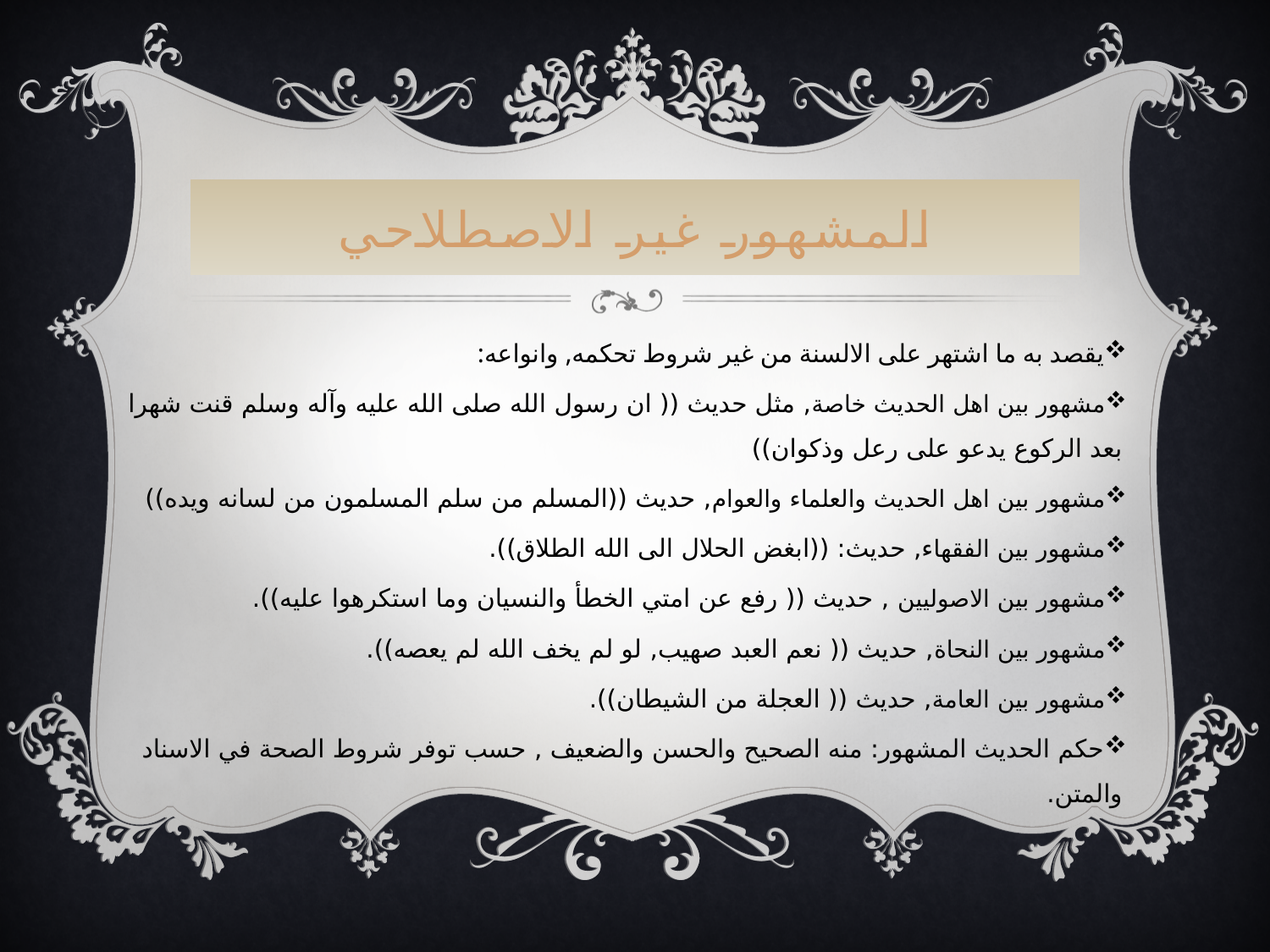

# المشهور غير الاصطلاحي
يقصد به ما اشتهر على الالسنة من غير شروط تحكمه, وانواعه:
مشهور بين اهل الحديث خاصة, مثل حديث (( ان رسول الله صلى الله عليه وآله وسلم قنت شهرا بعد الركوع يدعو على رعل وذكوان))
مشهور بين اهل الحديث والعلماء والعوام, حديث ((المسلم من سلم المسلمون من لسانه ويده))
مشهور بين الفقهاء, حديث: ((ابغض الحلال الى الله الطلاق)).
مشهور بين الاصوليين , حديث (( رفع عن امتي الخطأ والنسيان وما استكرهوا عليه)).
مشهور بين النحاة, حديث (( نعم العبد صهيب, لو لم يخف الله لم يعصه)).
مشهور بين العامة, حديث (( العجلة من الشيطان)).
حكم الحديث المشهور: منه الصحيح والحسن والضعيف , حسب توفر شروط الصحة في الاسناد والمتن.